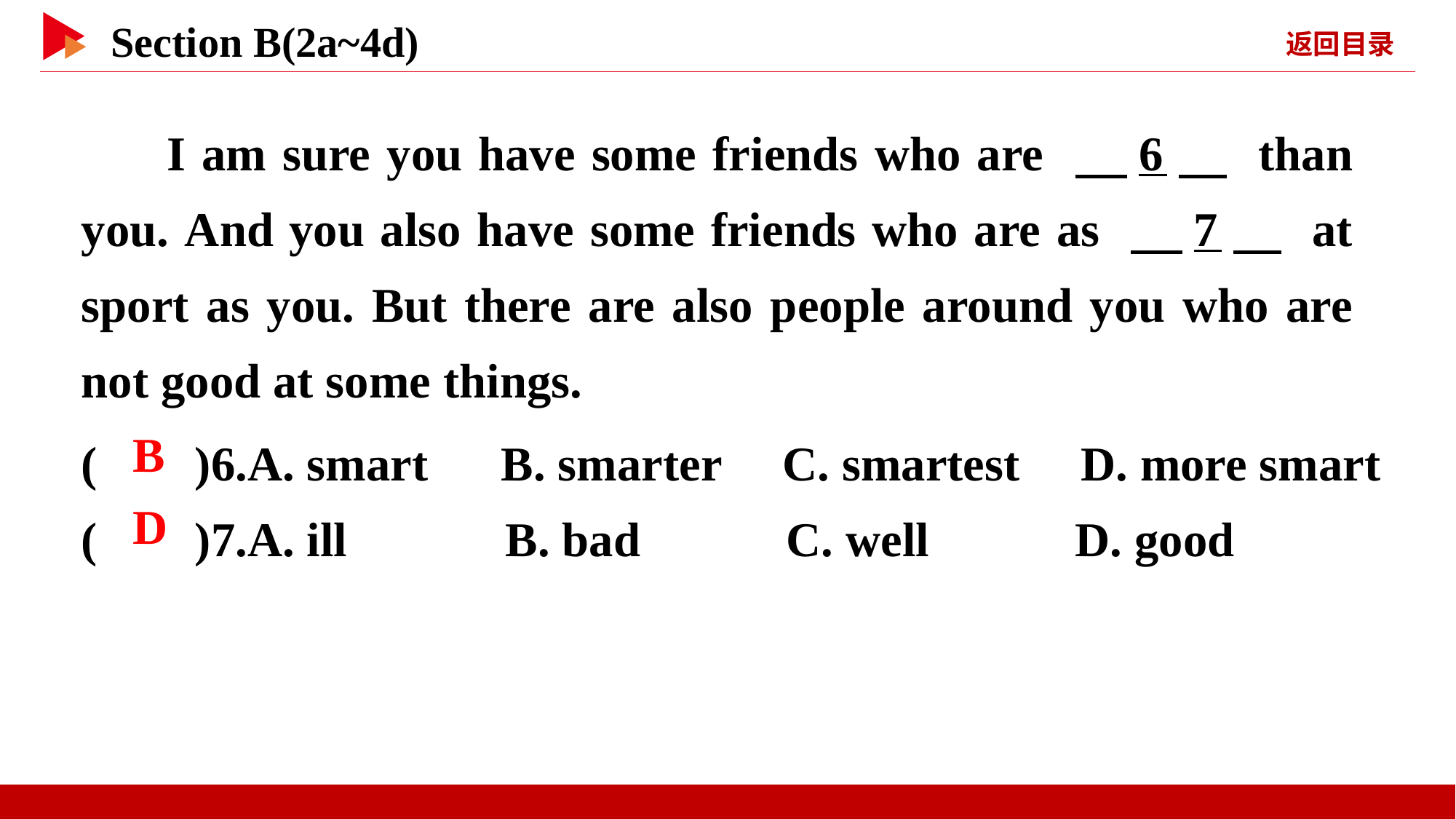

I am sure you have some friends who are 　6　 than you. And you also have some friends who are as 　7　 at sport as you. But there are also people around you who are not good at some things.
(        )6.A. smart      B. smarter     C. smartest     D. more smart
(        )7.A. ill             B. bad            C. well            D. good
   B
   D